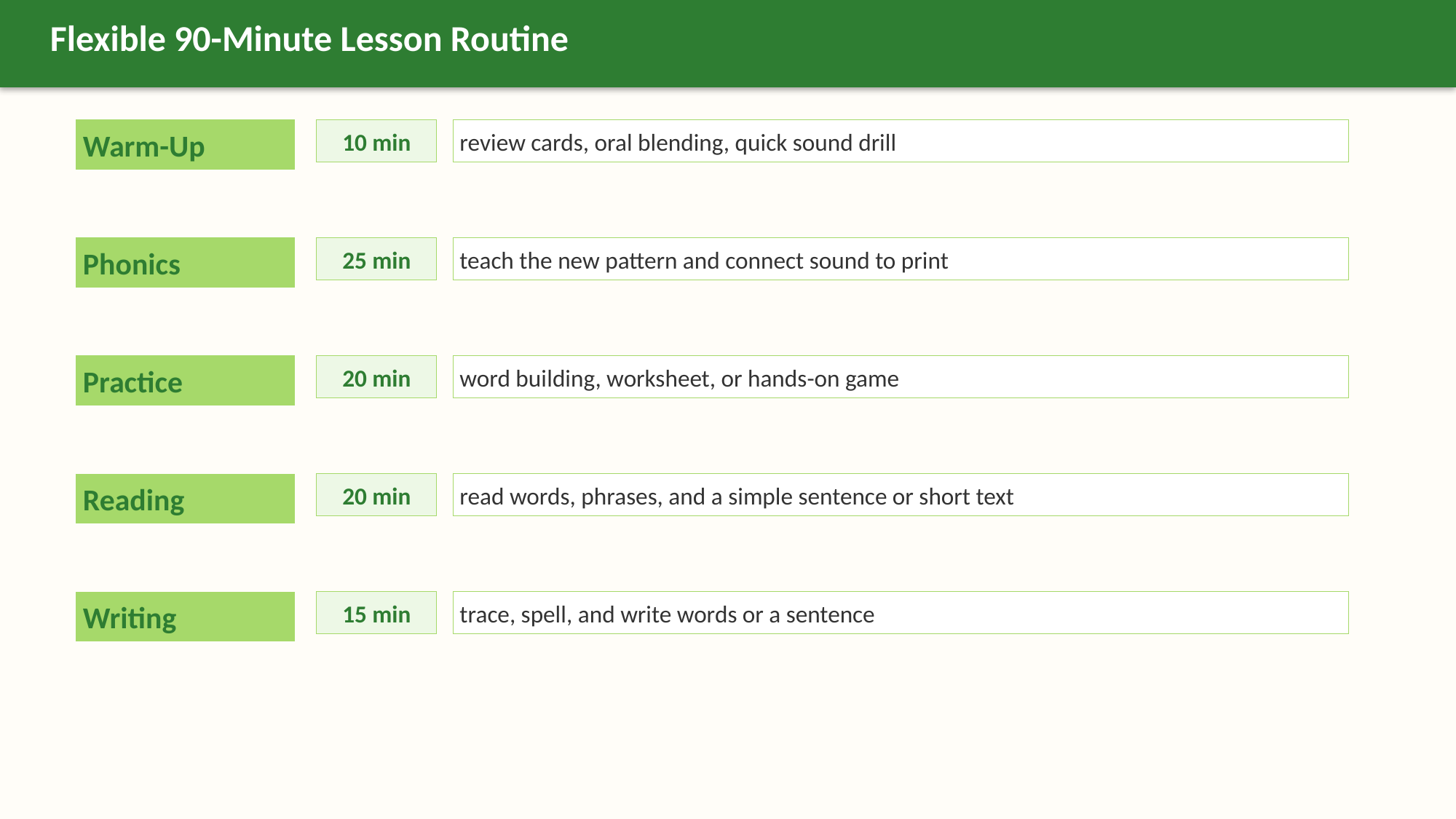

Flexible 90-Minute Lesson Routine
Warm-Up
10 min
review cards, oral blending, quick sound drill
Phonics
25 min
teach the new pattern and connect sound to print
Practice
20 min
word building, worksheet, or hands-on game
Reading
20 min
read words, phrases, and a simple sentence or short text
Writing
15 min
trace, spell, and write words or a sentence